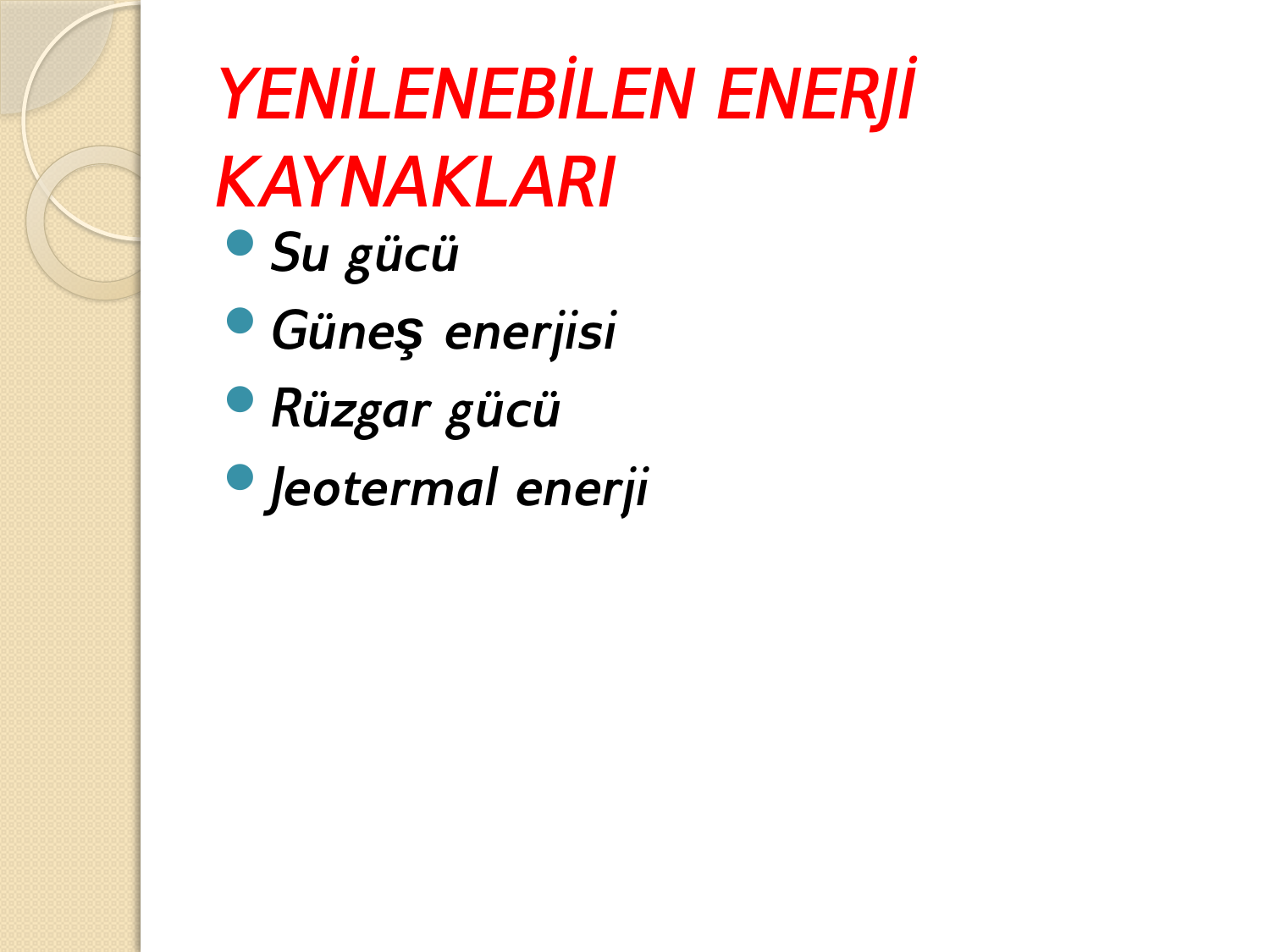

# YENİLENEBİLEN ENERJİ KAYNAKLARI
Su gücü
Güneş enerjisi
Rüzgar gücü
Jeotermal enerji